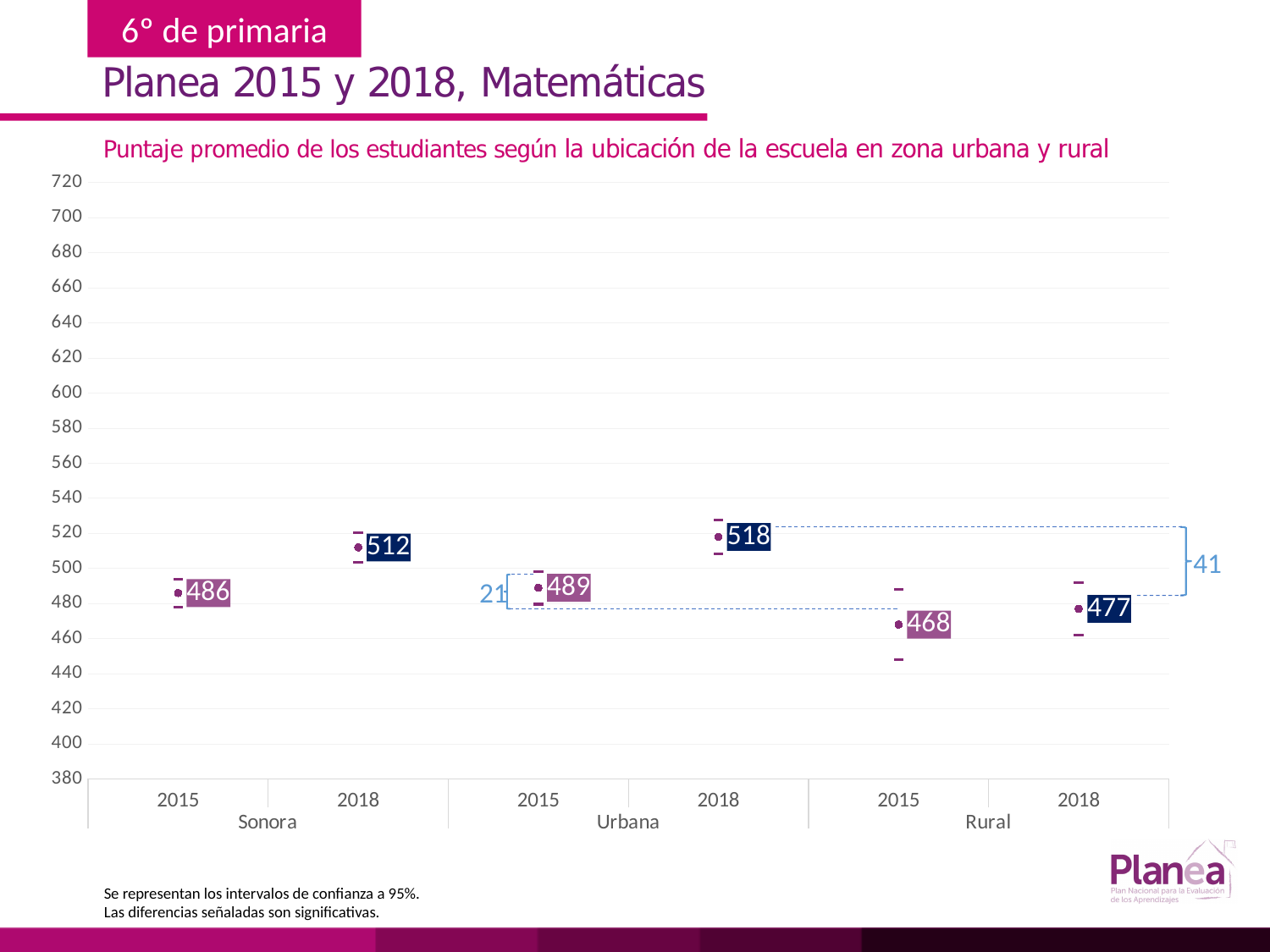

Planea 2015 y 2018, Matemáticas

Puntaje promedio de los estudiantes según la ubicación de la escuela en zona urbana y rural

### Chart

| Category |  |  |  |
|---|---|---|---|
| 2015 | 478.04 | 493.96 | 486.0 |
| 2018 | 503.443 | 520.557 | 512.0 |
| 2015 | 479.647 | 498.353 | 489.0 |
| 2018 | 508.249 | 527.751 | 518.0 |
| 2015 | 448.1 | 487.9 | 468.0 |
| 2018 | 462.075 | 491.925 | 477.0 |
41
21

Se representan los intervalos de confianza a 95%.
Las diferencias señaladas son significativas.